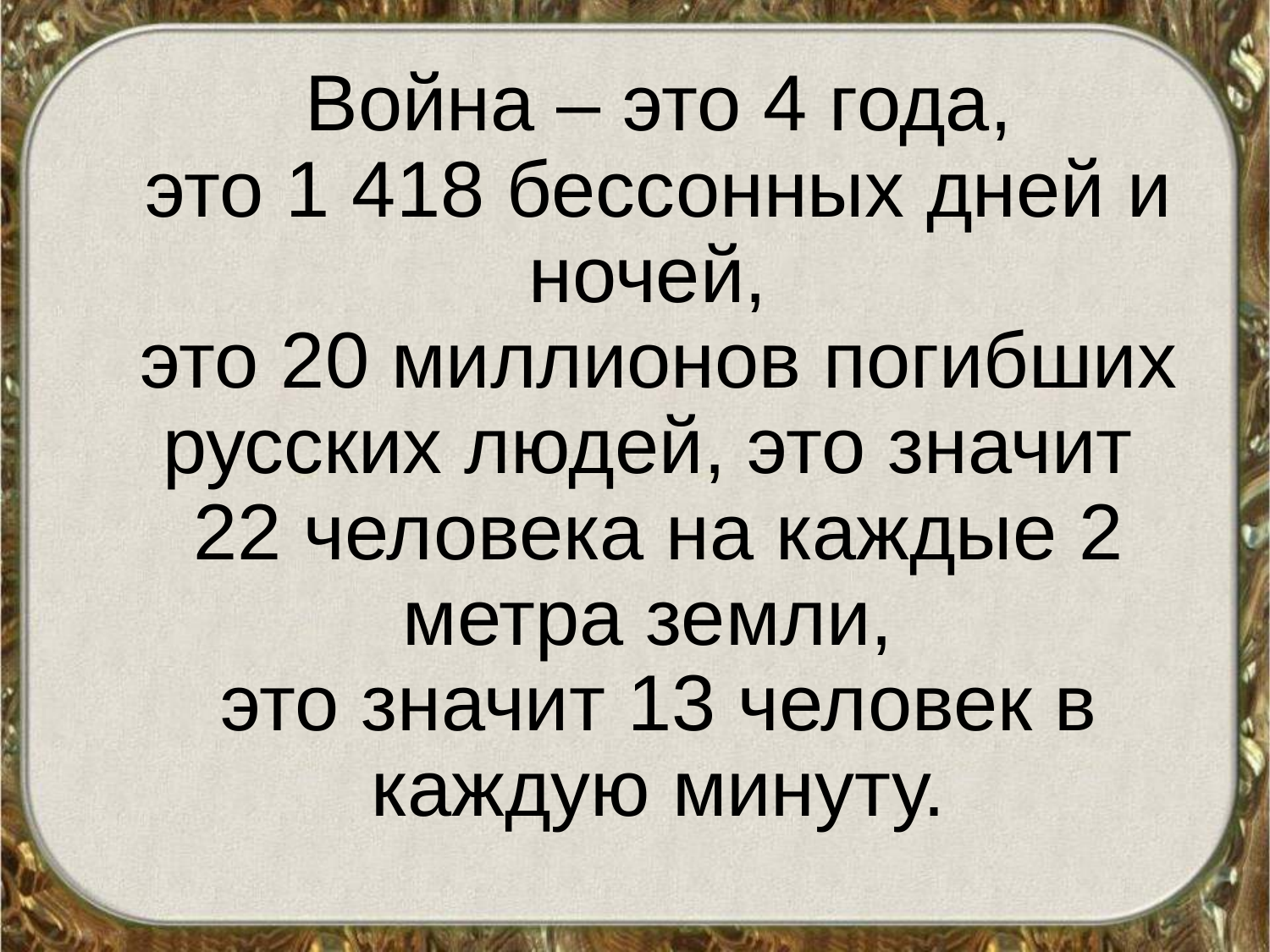

Война – это 4 года,
это 1 418 бессонных дней и ночей,
это 20 миллионов погибших русских людей, это значит  22 человека на каждые 2 метра земли,
это значит 13 человек в каждую минуту.